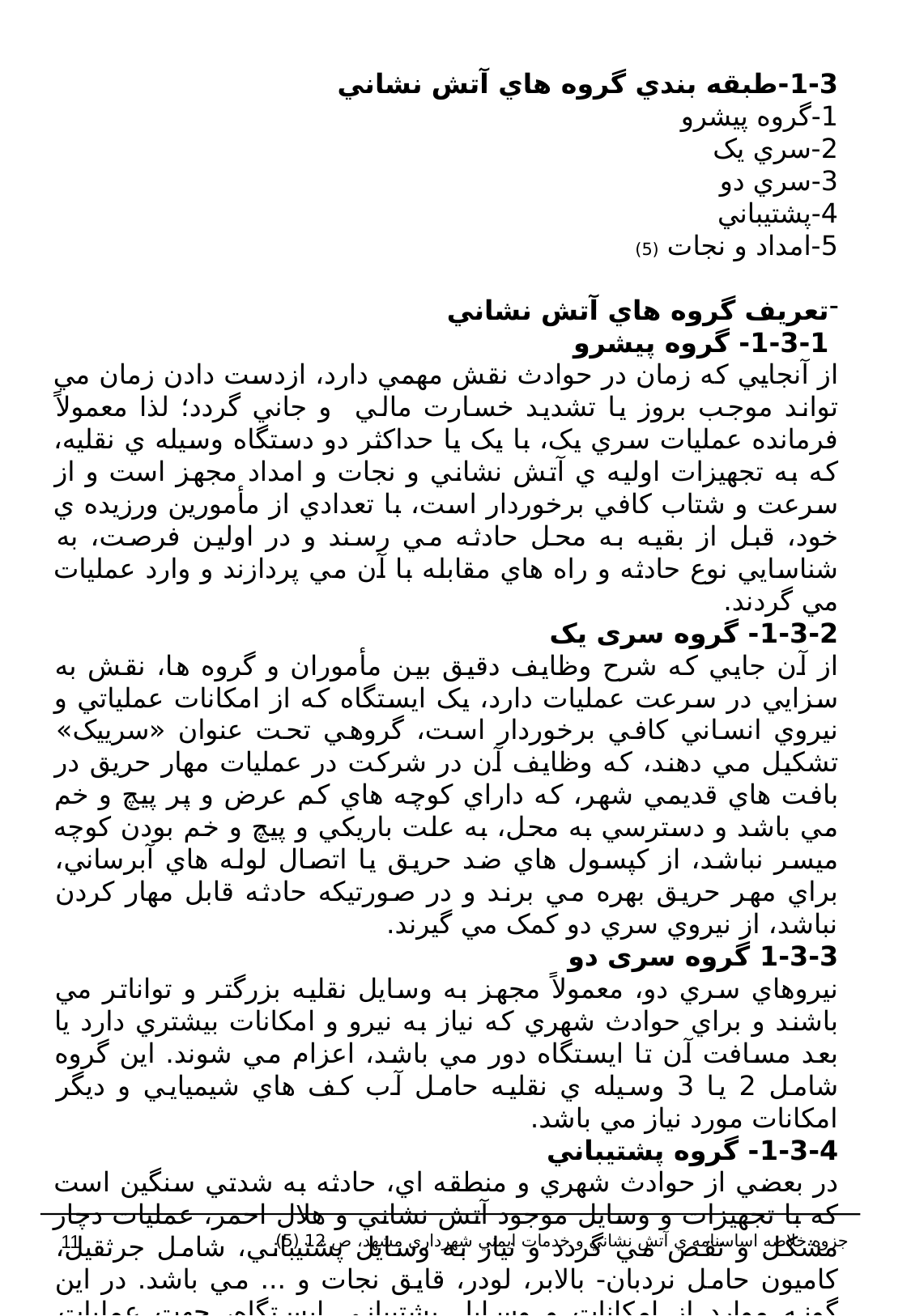

1-3-طبقه بندي گروه هاي آتش نشاني
1-گروه پيشرو
2-سري یک
3-سري دو
4-پشتيباني
5-امداد و نجات (5)

تعريف گروه هاي آتش نشاني
 1-3-1- گروه پیشرو
از آنجايي که زمان در حوادث نقش مهمي دارد، ازدست دادن زمان مي تواند موجب بروز يا تشديد خسارت مالي  و جاني گردد؛ لذا معمولاً فرمانده عمليات سري يک، با يک يا حداکثر دو دستگاه وسيله ي نقليه، که به تجهيزات اوليه ي آتش نشاني و نجات و امداد مجهز است و از سرعت و شتاب کافي برخوردار است، با تعدادي از مأمورين ورزيده ي خود، قبل از بقيه به محل حادثه مي رسند و در اولين فرصت، به شناسايي نوع حادثه و راه هاي مقابله با آن مي پردازند و وارد عمليات مي گردند.
1-3-2- گروه سری یک
از آن جايي که شرح وظايف دقيق بين مأموران و گروه ها، نقش به سزايي در سرعت عمليات دارد، يک ايستگاه که از امکانات عملياتي و نيروي انساني کافي برخوردار است، گروهي تحت عنوان «سرييک» تشکيل مي دهند، که وظايف آن در شرکت در عمليات مهار حريق در بافت هاي قديمي شهر، که داراي کوچه هاي کم عرض و پر پيچ و خم مي باشد و دسترسي به محل، به علت باريکي و پيچ و خم بودن کوچه ميسر نباشد، از کپسول هاي ضد حريق يا اتصال لوله هاي آبرساني، براي مهر حريق بهره مي برند و در صورتيکه حادثه قابل مهار کردن نباشد، از نيروي سري دو کمک مي گيرند.
1-3-3 گروه سری دو
نيروهاي سري دو، معمولاً مجهز به وسايل نقليه بزرگتر و تواناتر مي باشند و براي حوادث شهري که نياز به نيرو و امکانات بيشتري دارد يا بعد مسافت آن تا ايستگاه دور مي باشد، اعزام مي شوند. اين گروه شامل 2 يا 3 وسيله ي نقليه حامل آب کف هاي شيميايي و ديگر امکانات مورد نياز مي باشد.
1-3-4- گروه پشتيباني
در بعضي از حوادث شهري و منطقه اي، حادثه به شدتي سنگين است که با تجهيزات و وسايل موجود آتش نشاني و هلال احمر، عمليات دچار مشکل و نقص مي گردد و نياز به وسايل پشتيباني، شامل جرثقيل، کاميون حامل نردبان- بالابر، لودر، قايق نجات و ... مي باشد. در اين گونه موارد از امکانات و وسايل پشتيباني ايستگاه، جهت عمليات استفاده مي گردد.

11
جزوه خلاصه اساسنامه ي آتش نشاني و خدمات ايمني شهرداري مشهد، ص 12 (5)